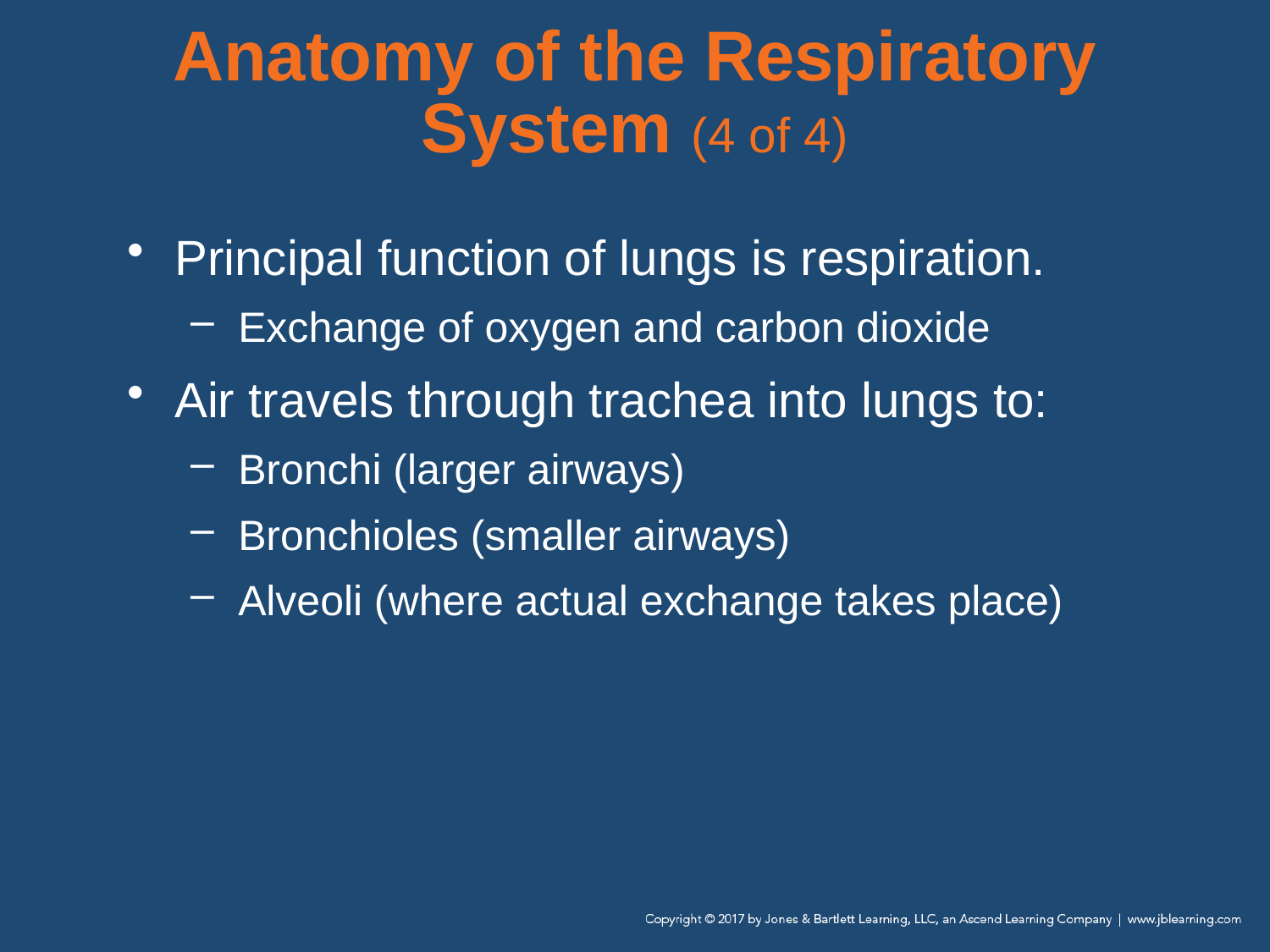

# Anatomy of the Respiratory System (4 of 4)
Principal function of lungs is respiration.
Exchange of oxygen and carbon dioxide
Air travels through trachea into lungs to:
Bronchi (larger airways)
Bronchioles (smaller airways)
Alveoli (where actual exchange takes place)